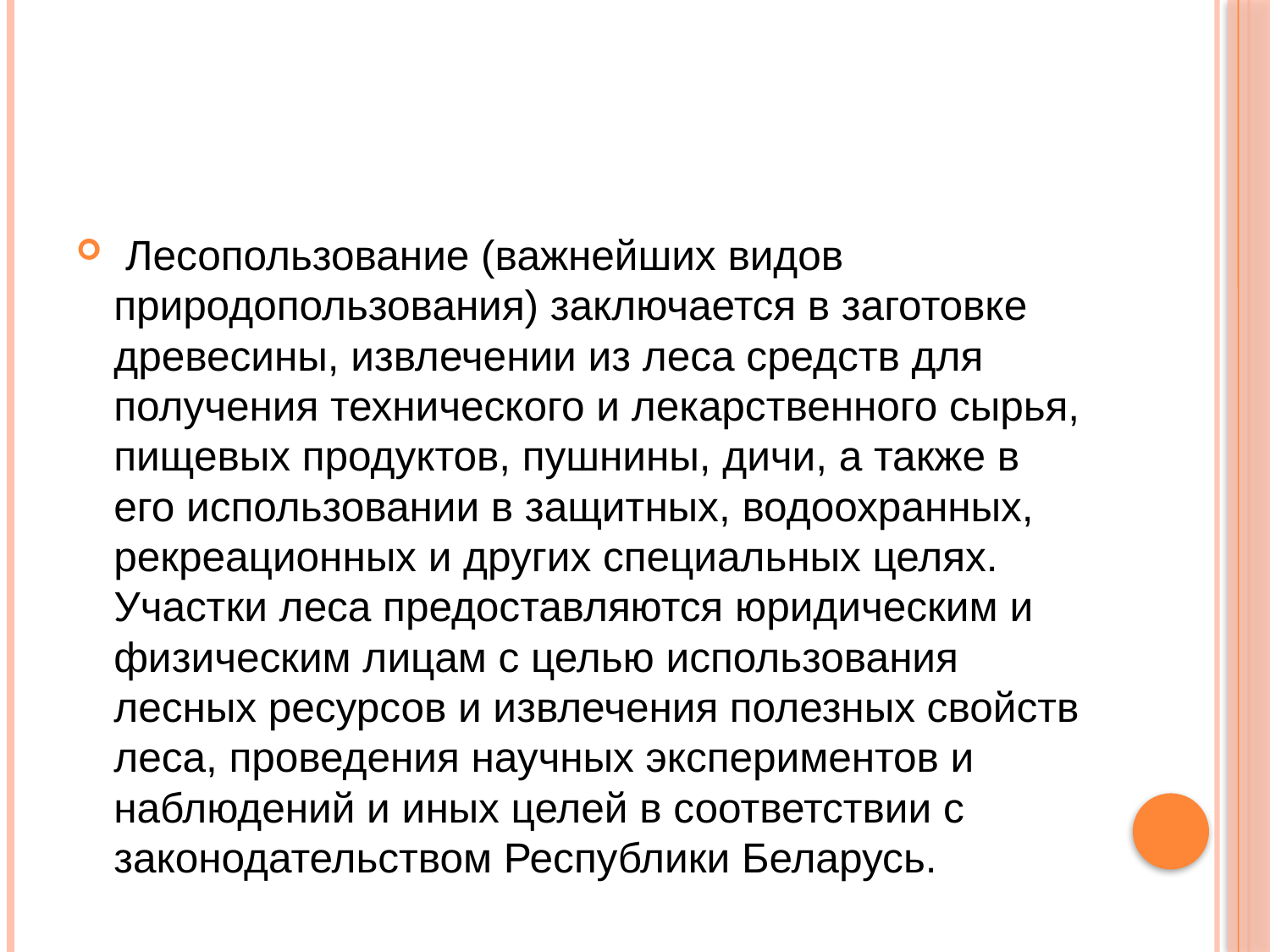

#
 Лесопользование (важнейших видов природопользования) заключается в заготовке древесины, извлечении из леса средств для получения технического и лекарственного сырья, пищевых продуктов, пушнины, дичи, а также в его использовании в защитных, водоохранных, рекреационных и других специальных целях. Участки леса предоставляются юридическим и физическим лицам с целью использования лесных ресурсов и извлечения полезных свойств леса, проведения научных экспериментов и наблюдений и иных целей в соответствии с законодательством Республики Беларусь.